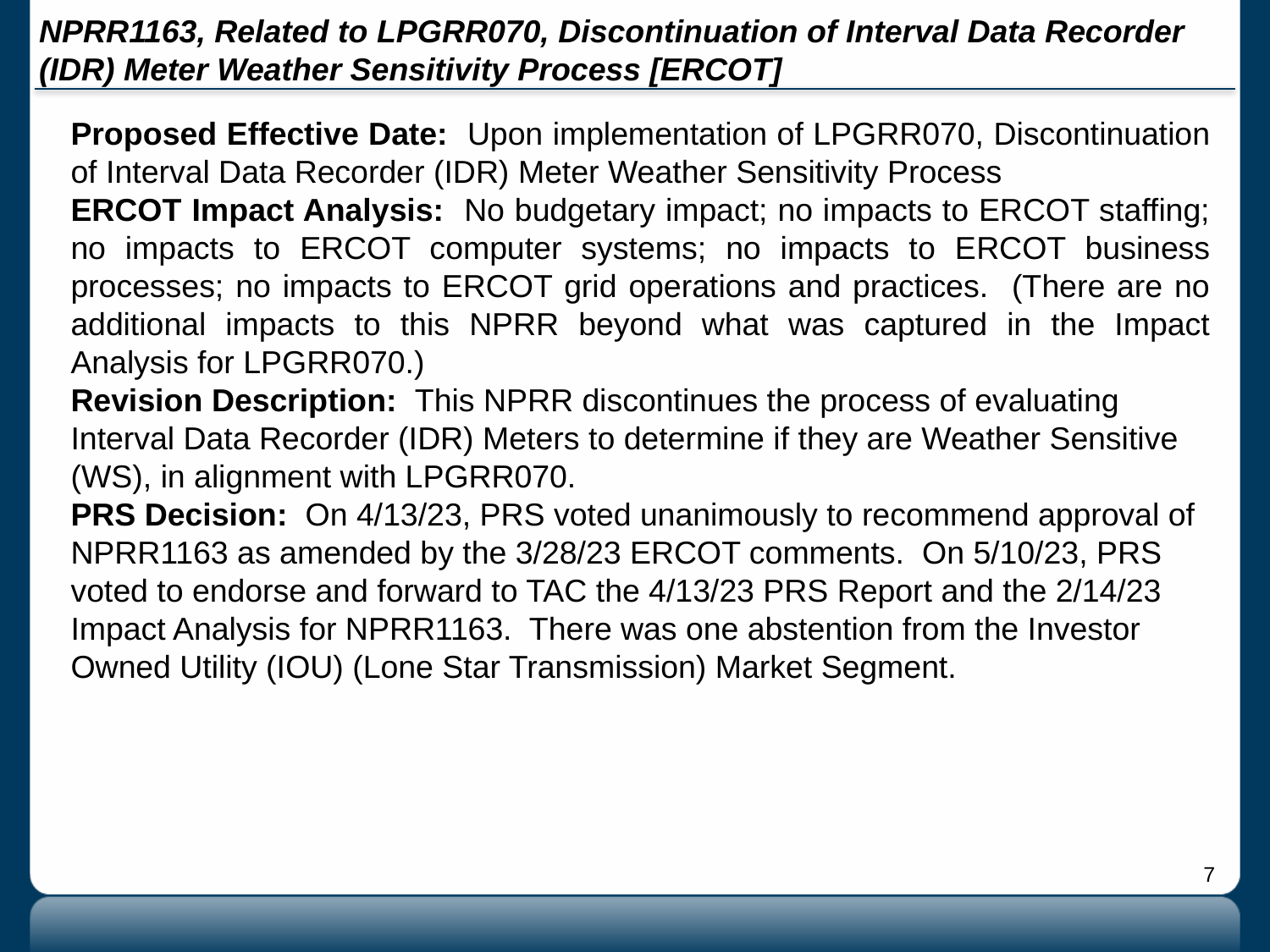

# NPRR1163, Related to LPGRR070, Discontinuation of Interval Data Recorder (IDR) Meter Weather Sensitivity Process [ERCOT]
Proposed Effective Date:  Upon implementation of LPGRR070, Discontinuation of Interval Data Recorder (IDR) Meter Weather Sensitivity Process
ERCOT Impact Analysis:  No budgetary impact; no impacts to ERCOT staffing; no impacts to ERCOT computer systems; no impacts to ERCOT business processes; no impacts to ERCOT grid operations and practices.  (There are no additional impacts to this NPRR beyond what was captured in the Impact Analysis for LPGRR070.)
Revision Description:  This NPRR discontinues the process of evaluating Interval Data Recorder (IDR) Meters to determine if they are Weather Sensitive (WS), in alignment with LPGRR070.
PRS Decision:  On 4/13/23, PRS voted unanimously to recommend approval of NPRR1163 as amended by the 3/28/23 ERCOT comments.  On 5/10/23, PRS voted to endorse and forward to TAC the 4/13/23 PRS Report and the 2/14/23 Impact Analysis for NPRR1163.  There was one abstention from the Investor Owned Utility (IOU) (Lone Star Transmission) Market Segment.